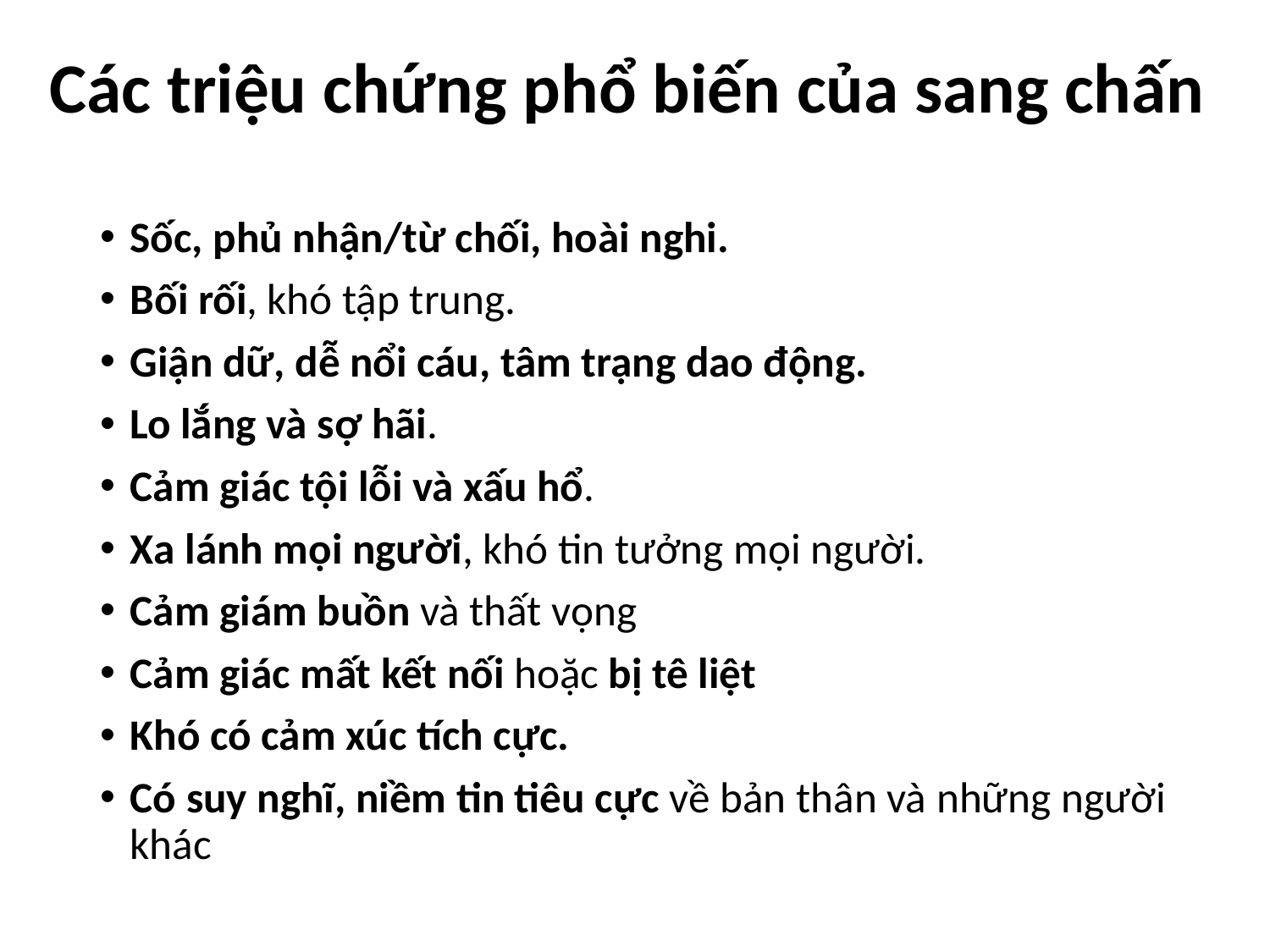

# Các triệu chứng phổ biến của sang chấn
Sốc, phủ nhận/từ chối, hoài nghi.
Bối rối, khó tập trung.
Giận dữ, dễ nổi cáu, tâm trạng dao động.
Lo lắng và sợ hãi.
Cảm giác tội lỗi và xấu hổ.
Xa lánh mọi người, khó tin tưởng mọi người.
Cảm giám buồn và thất vọng
Cảm giác mất kết nối hoặc bị tê liệt
Khó có cảm xúc tích cực.
Có suy nghĩ, niềm tin tiêu cực về bản thân và những người khác